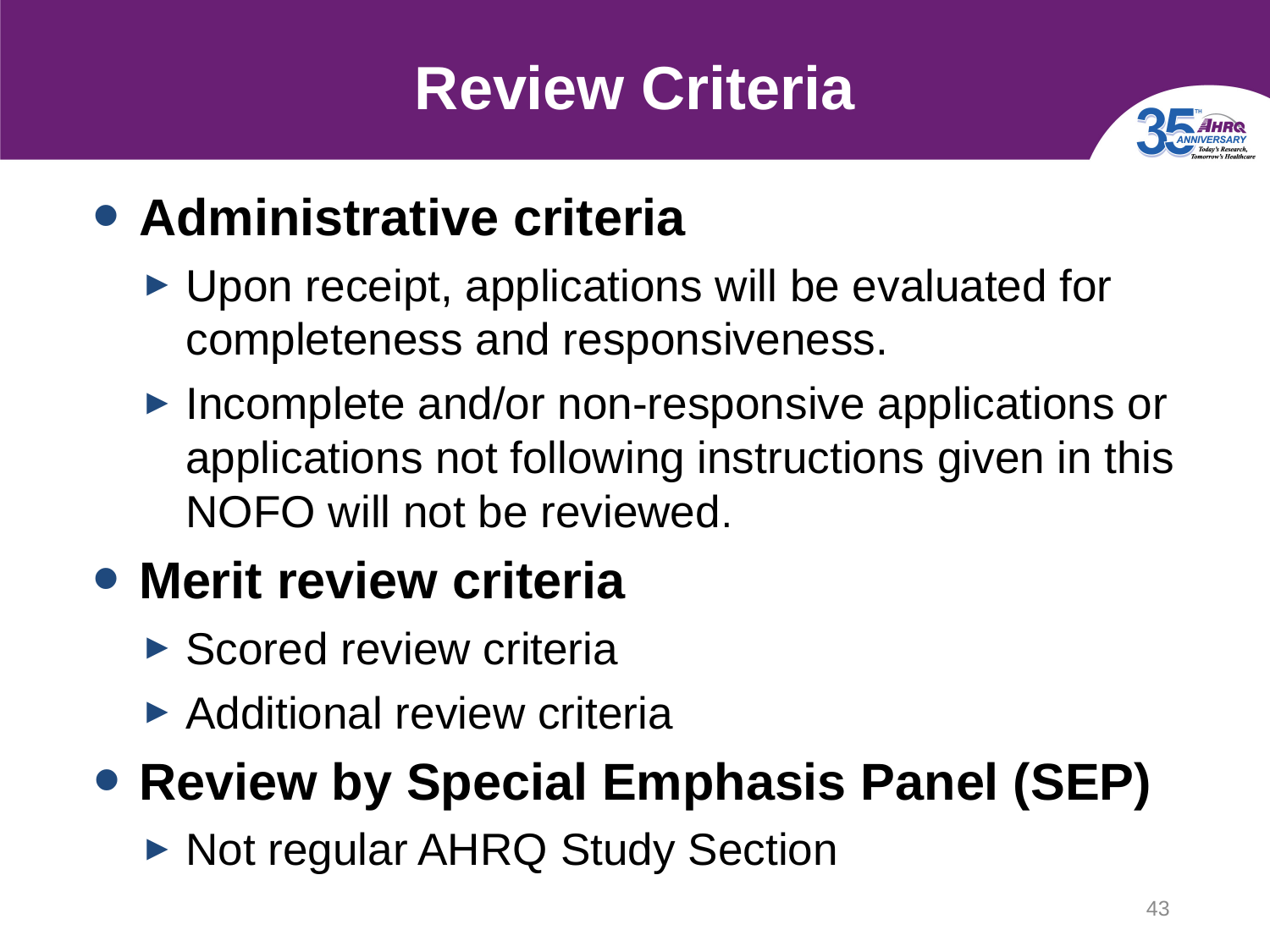

# Review Criteria
Administrative criteria
Upon receipt, applications will be evaluated for completeness and responsiveness.
Incomplete and/or non-responsive applications or applications not following instructions given in this NOFO will not be reviewed.
Merit review criteria
Scored review criteria
Additional review criteria
Review by Special Emphasis Panel (SEP)
Not regular AHRQ Study Section

43